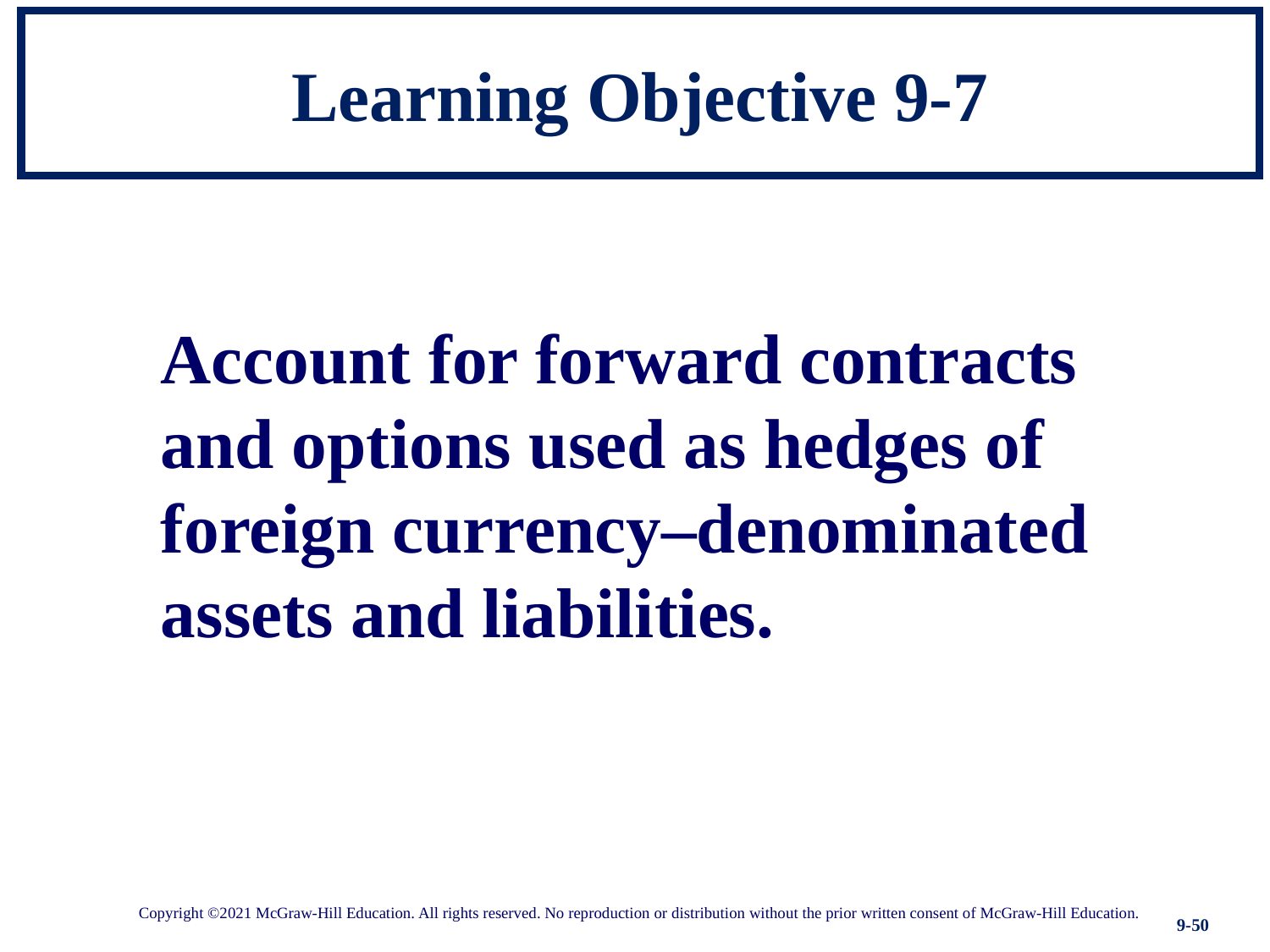

# Learning Objective 9-7

Account for forward contracts and options used as hedges of foreign currency–denominated assets and liabilities.
Copyright ©2021 McGraw-Hill Education. All rights reserved. No reproduction or distribution without the prior written consent of McGraw-Hill Education.
9-50